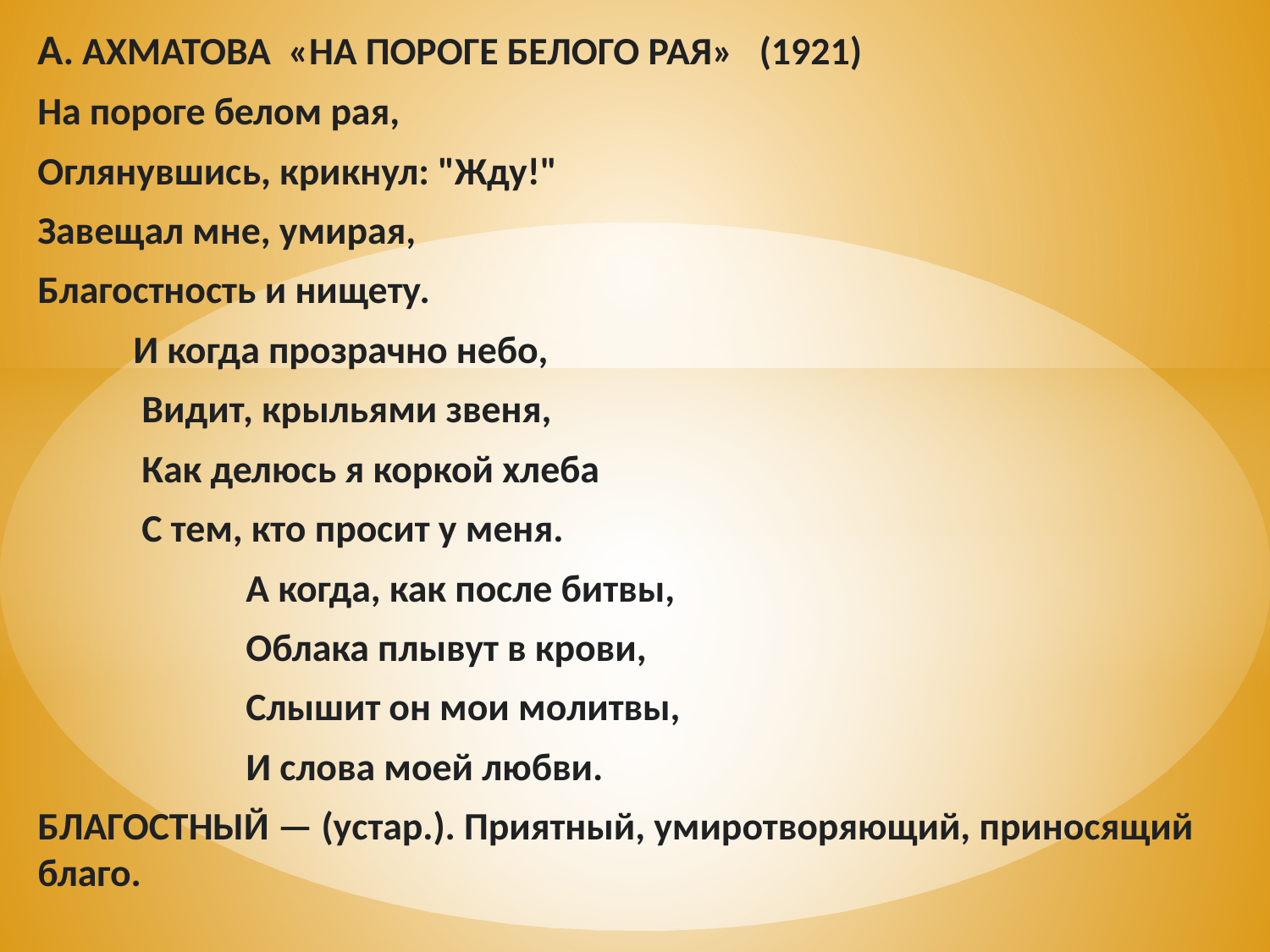

А. АХМАТОВА  «НА ПОРОГЕ БЕЛОГО РАЯ»   (1921)
На пороге белом рая,
Оглянувшись, крикнул: "Жду!"
Завещал мне, умирая,
Благостность и нищету.
           И когда прозрачно небо,
            Видит, крыльями звеня,
            Как делюсь я коркой хлеба
            С тем, кто просит у меня.
                        А когда, как после битвы,
                        Облака плывут в крови,
                        Слышит он мои молитвы,
                        И слова моей любви.
БЛАГОСТНЫЙ — (устар.). Приятный, умиротворяющий, приносящий благо.